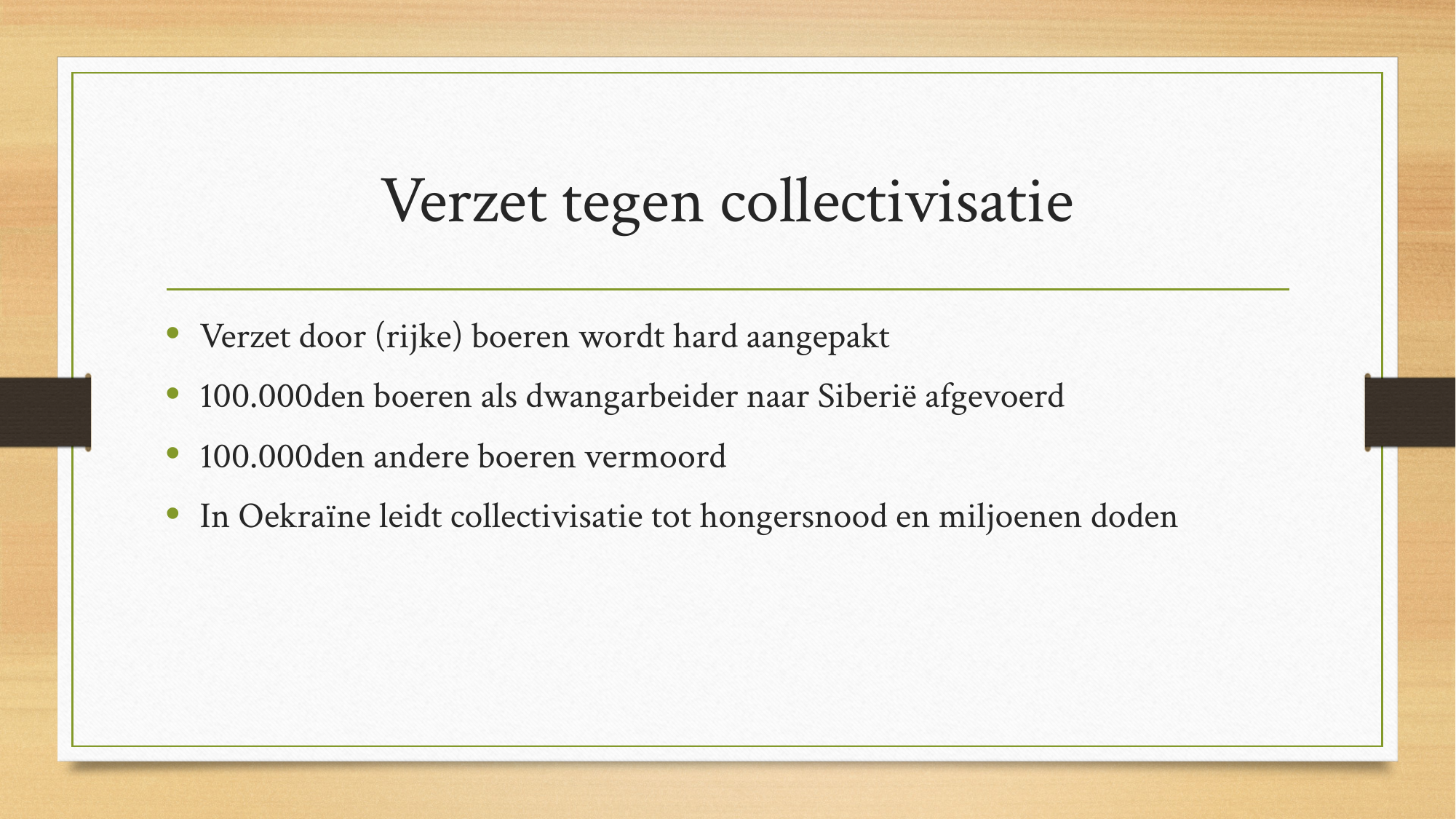

# Verzet tegen collectivisatie
Verzet door (rijke) boeren wordt hard aangepakt
100.000den boeren als dwangarbeider naar Siberië afgevoerd
100.000den andere boeren vermoord
In Oekraïne leidt collectivisatie tot hongersnood en miljoenen doden